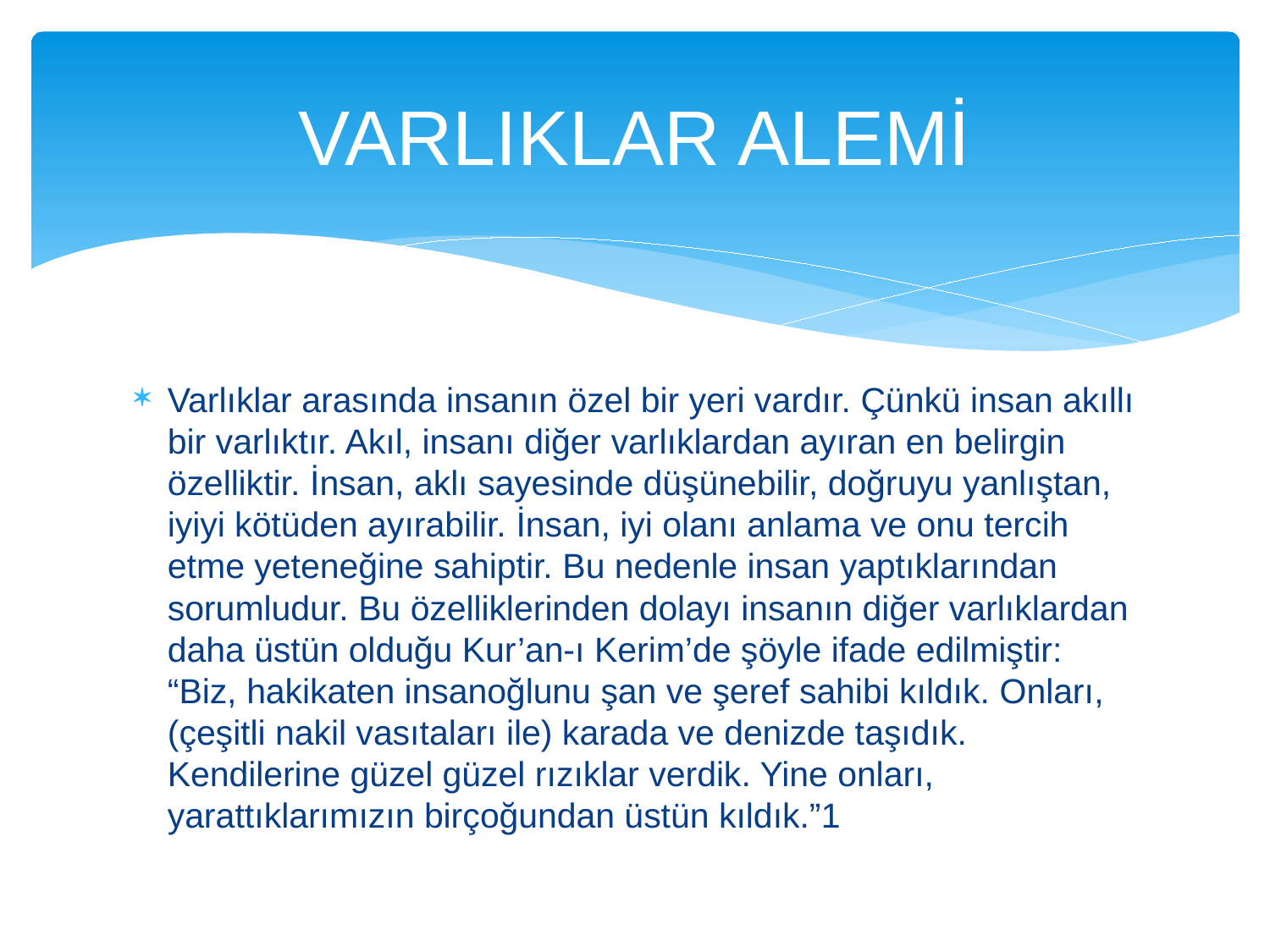

# VARLIKLAR ALEMİ
Varlıklar arasında insanın özel bir yeri vardır. Çünkü insan akıllı bir varlıktır. Akıl, insanı diğer varlıklardan ayıran en belirgin özelliktir. İnsan, aklı sayesinde düşünebilir, doğruyu yanlıştan, iyiyi kötüden ayırabilir. İnsan, iyi olanı anlama ve onu tercih etme yeteneğine sahiptir. Bu nedenle insan yaptıklarından sorumludur. Bu özelliklerinden dolayı insanın diğer varlıklardan daha üstün olduğu Kur’an-ı Kerim’de şöyle ifade edilmiştir: “Biz, hakikaten insanoğlunu şan ve şeref sahibi kıldık. Onları, (çeşitli nakil vasıtaları ile) karada ve denizde taşıdık. Kendilerine güzel güzel rızıklar verdik. Yine onları, yarattıklarımızın birçoğundan üstün kıldık.”1